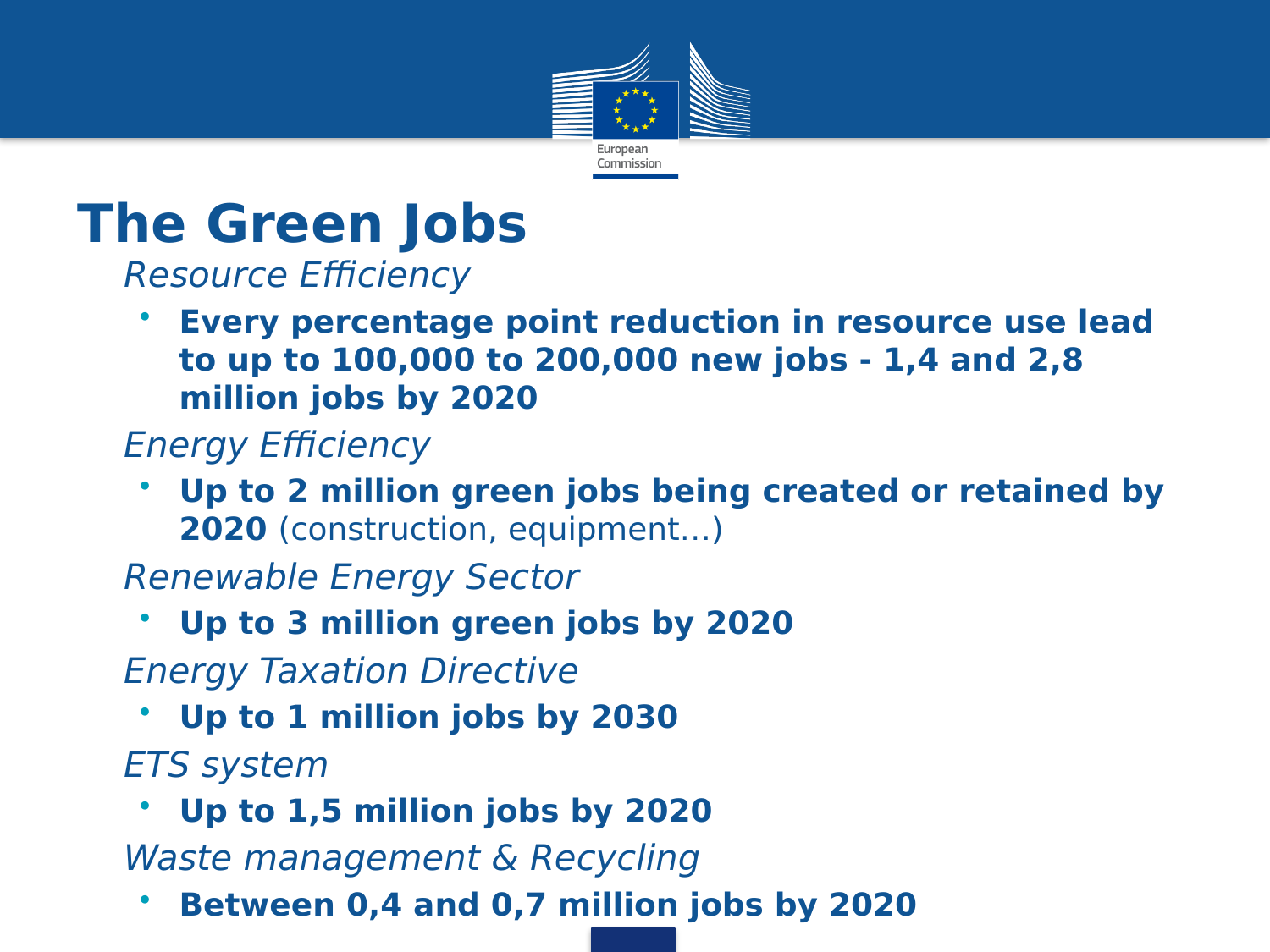

The Green Jobs
Resource Efficiency
Every percentage point reduction in resource use lead to up to 100,000 to 200,000 new jobs - 1,4 and 2,8 million jobs by 2020
Energy Efficiency
Up to 2 million green jobs being created or retained by 2020 (construction, equipment…)
Renewable Energy Sector
Up to 3 million green jobs by 2020
Energy Taxation Directive
Up to 1 million jobs by 2030
ETS system
Up to 1,5 million jobs by 2020
Waste management & Recycling
Between 0,4 and 0,7 million jobs by 2020